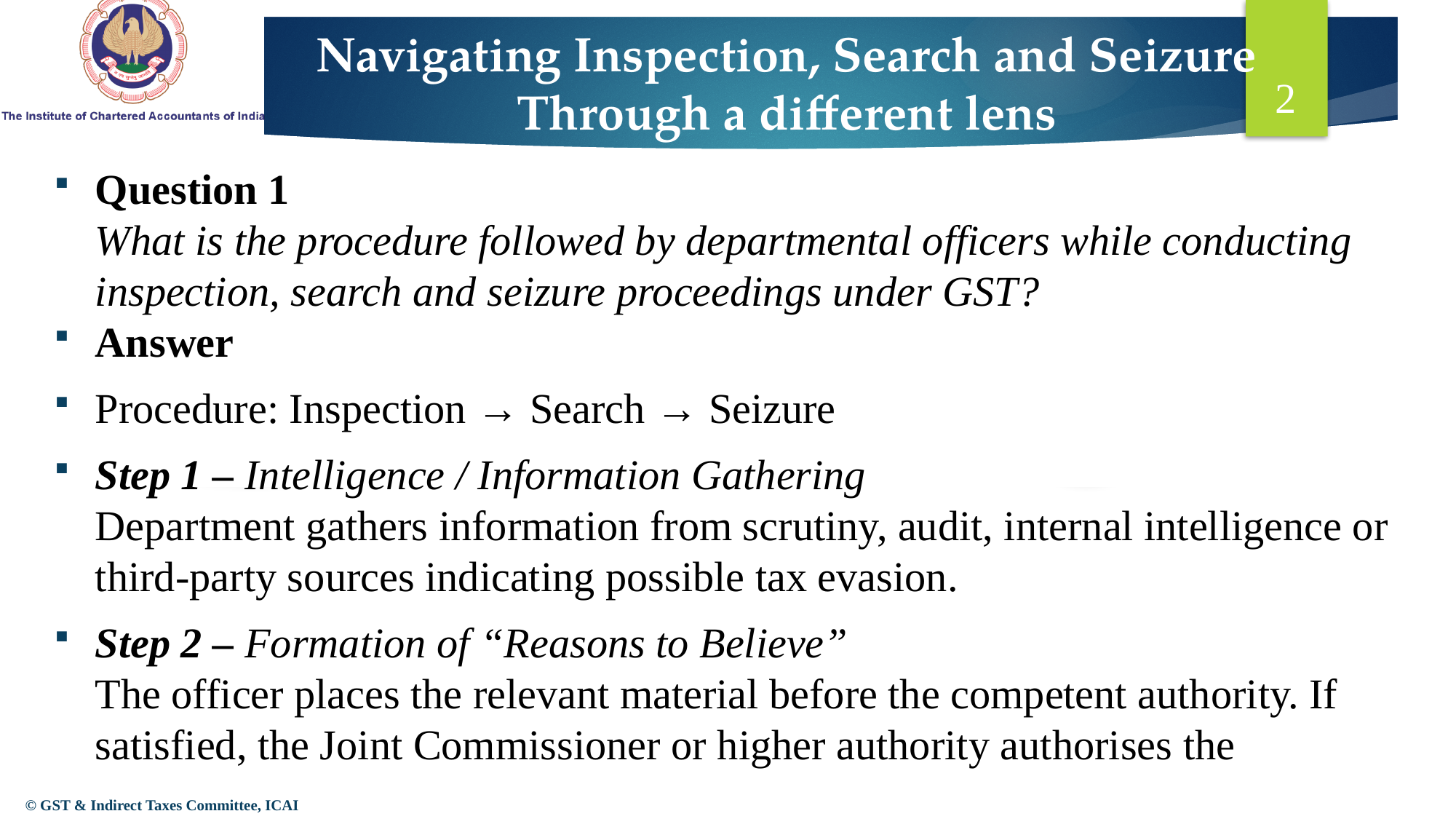

# Navigating Inspection, Search and Seizure Through a different lens
2
Question 1
What is the procedure followed by departmental officers while conducting inspection, search and seizure proceedings under GST?
Answer
Procedure: Inspection → Search → Seizure
Step 1 – Intelligence / Information Gathering
Department gathers information from scrutiny, audit, internal intelligence or third-party sources indicating possible tax evasion.
Step 2 – Formation of “Reasons to Believe”
The officer places the relevant material before the competent authority. If satisfied, the Joint Commissioner or higher authority authorises the

© GST & Indirect Taxes Committee, ICAI